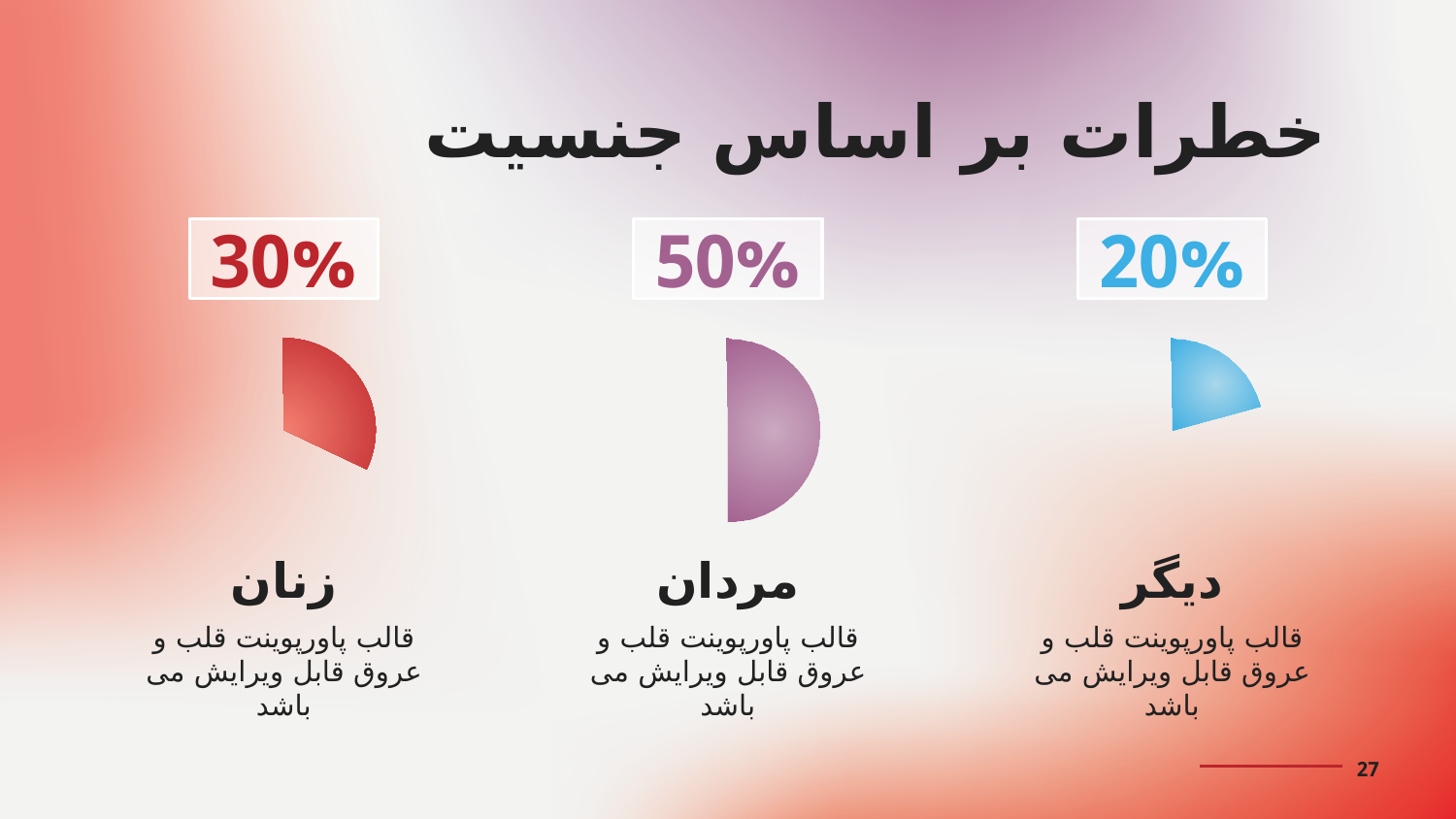

خطرات بر اساس جنسیت
# 30%
50%
20%

زنان
مردان
دیگر
قالب پاورپوینت قلب و عروق قابل ویرایش می باشد
قالب پاورپوینت قلب و عروق قابل ویرایش می باشد
قالب پاورپوینت قلب و عروق قابل ویرایش می باشد
27